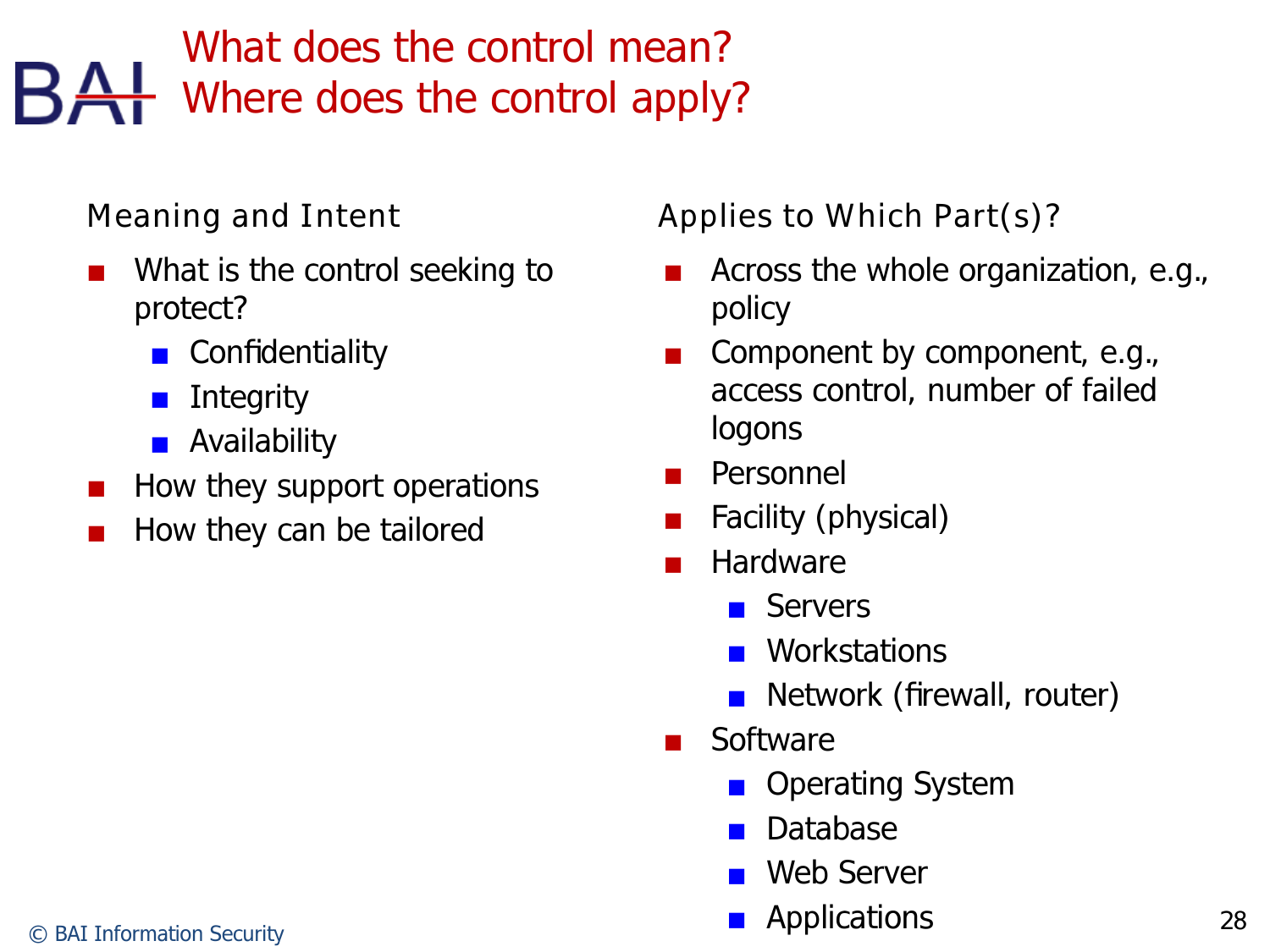

# What does the control mean? Where does the control apply?
Meaning and Intent
Applies to Which Part(s)?
What is the control seeking to protect?
Confidentiality
Integrity
Availability
How they support operations
How they can be tailored
Across the whole organization, e.g., policy
Component by component, e.g., access control, number of failed logons
Personnel
Facility (physical)
Hardware
Servers
Workstations
Network (firewall, router)
Software
Operating System
Database
Web Server
Applications